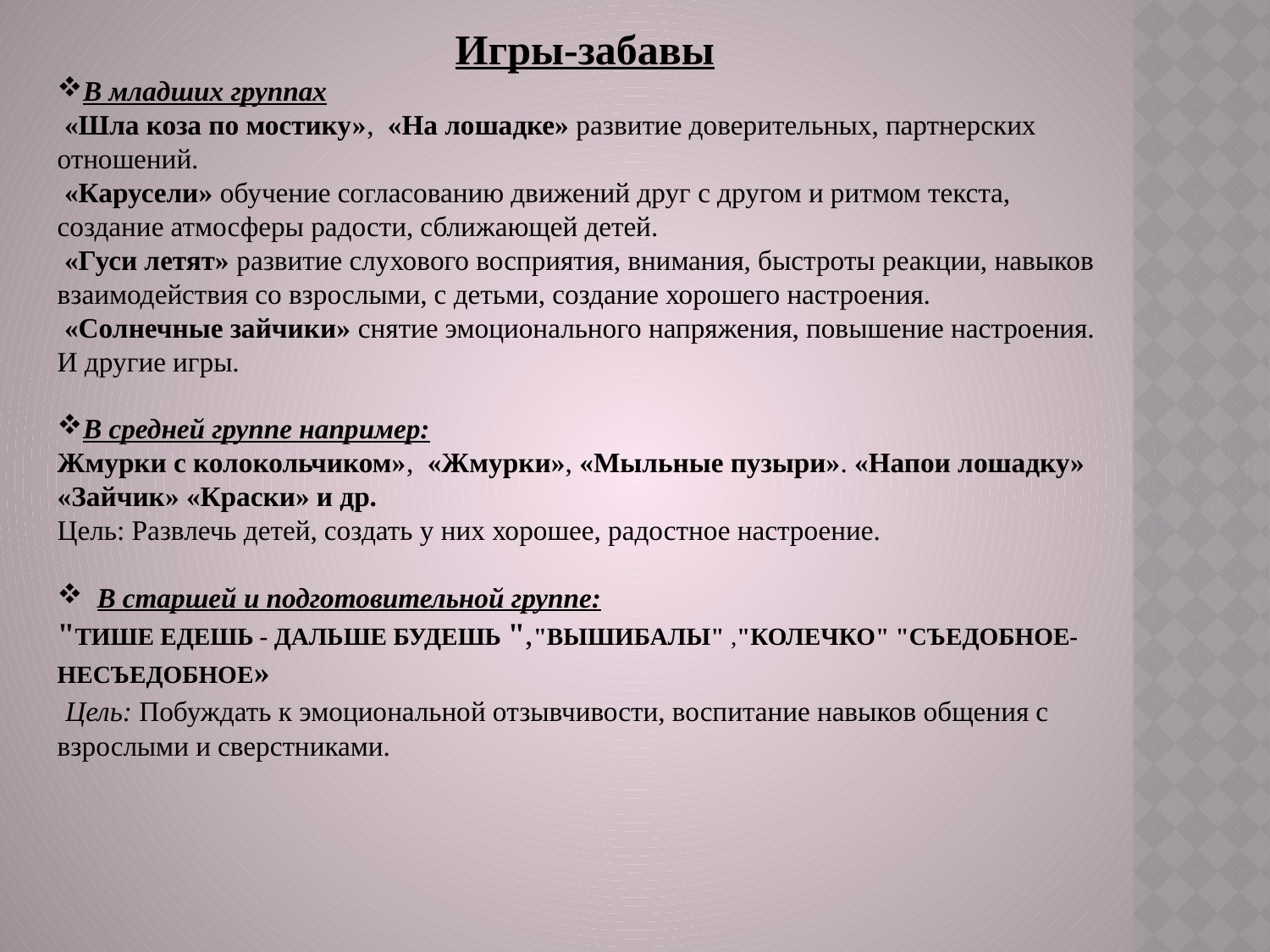

Игры-забавы
В младших группах
 «Шла коза по мостику»,  «На лошадке» развитие доверительных, партнерских отношений.
 «Карусели» обучение согласованию движений друг с другом и ритмом текста, создание атмосферы радости, сближающей детей.
 «Гуси летят» развитие слухового восприятия, внимания, быстроты реакции, навыков взаимодействия со взрослыми, с детьми, создание хорошего настроения.
 «Солнечные зайчики» снятие эмоционального напряжения, повышение настроения. И другие игры.

В средней группе например:
Жмурки с колокольчиком»,  «Жмурки», «Мыльные пузыри». «Напои лошадку» «Зайчик» «Краски» и др.
Цель: Развлечь детей, создать у них хорошее, радостное настроение.

  В старшей и подготовительной группе:
"ТИШЕ ЕДЕШЬ - ДАЛЬШЕ БУДЕШЬ ","ВЫШИБАЛЫ" ,"КОЛЕЧКО" "СЪЕДОБНОЕ-НЕСЪЕДОБНОЕ»
 Цель: Побуждать к эмоциональной отзывчивости, воспитание навыков общения с взрослыми и сверстниками.